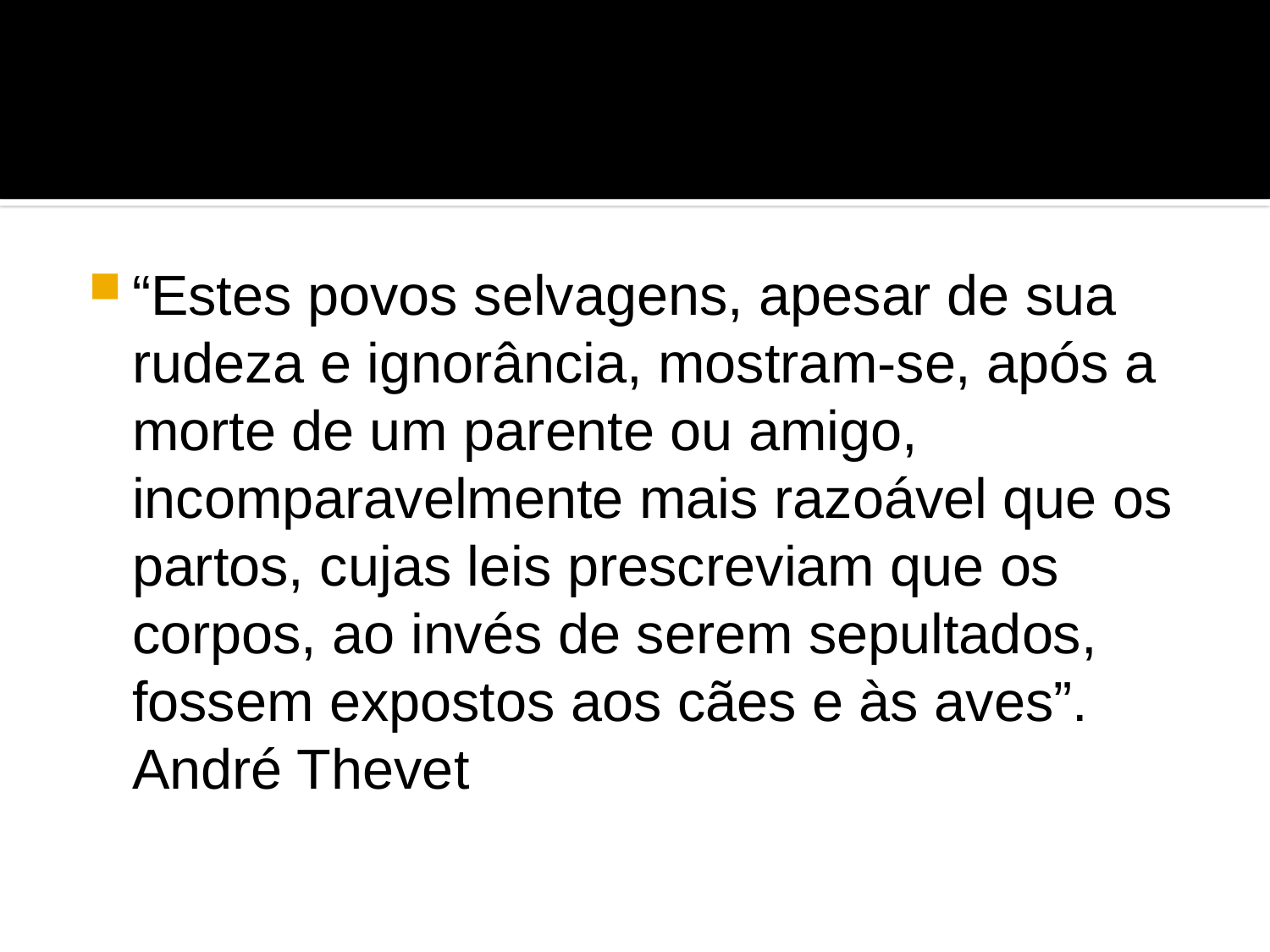

#
“Estes povos selvagens, apesar de sua rudeza e ignorância, mostram-se, após a morte de um parente ou amigo, incomparavelmente mais razoável que os partos, cujas leis prescreviam que os corpos, ao invés de serem sepultados, fossem expostos aos cães e às aves”. André Thevet